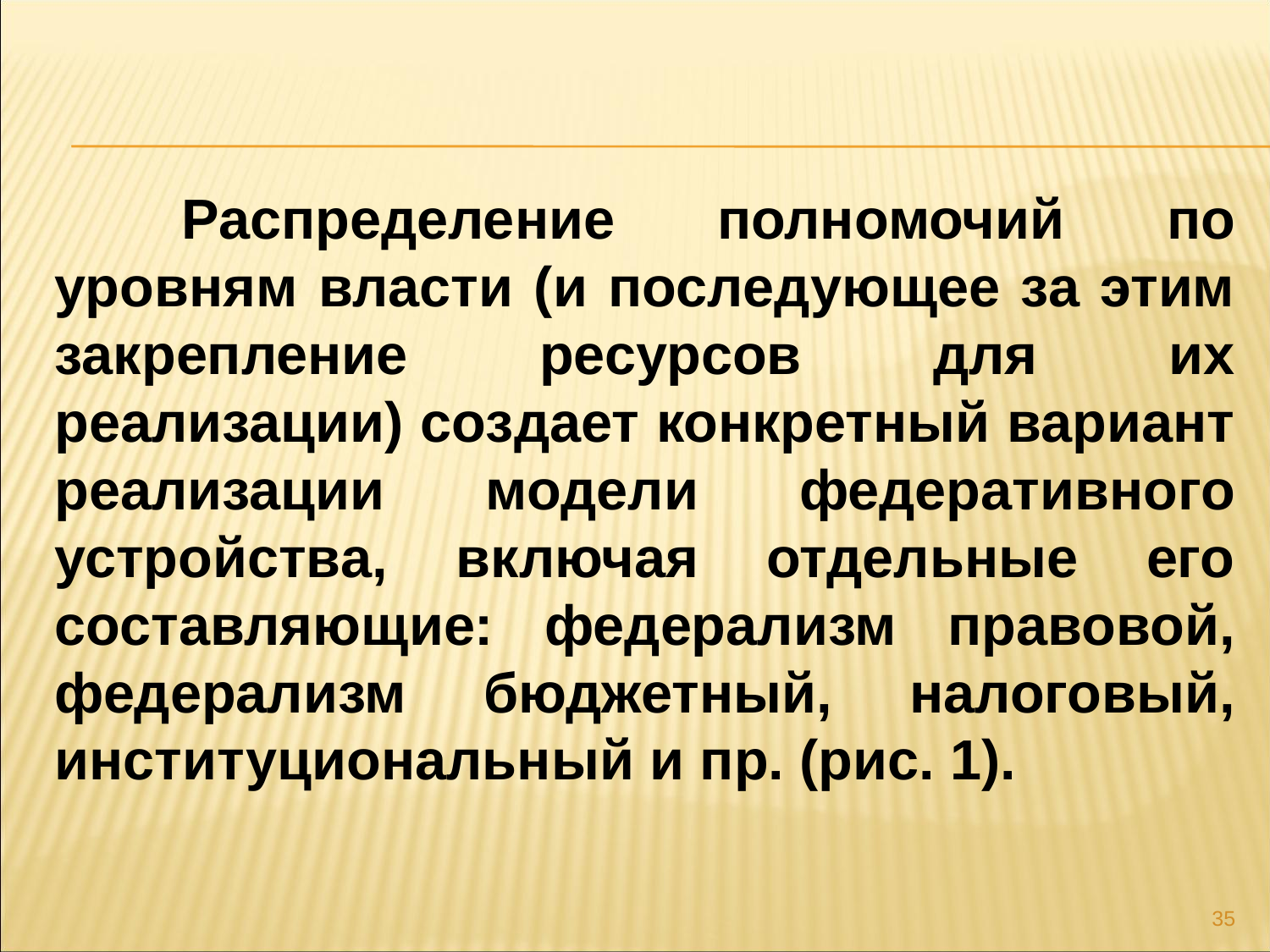

Распределение полномочий по уровням власти (и последующее за этим закрепление ресурсов для их реализации) создает конкретный вариант реализации модели федеративного устройства, включая отдельные его составляющие: федерализм правовой, федерализм бюджетный, налоговый, институциональный и пр. (рис. 1).
35